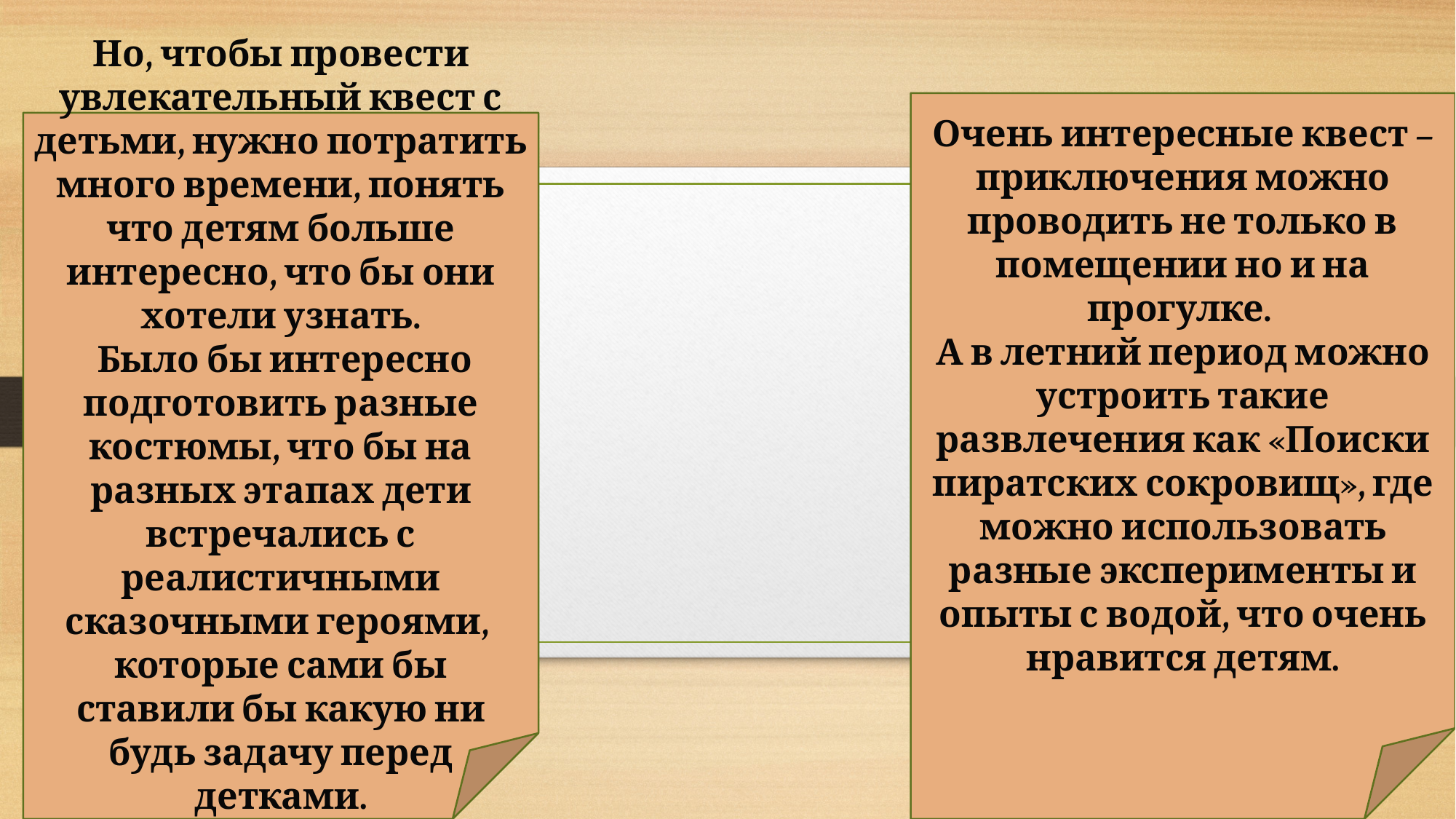

Очень интересные квест – приключения можно проводить не только в помещении но и на прогулке.
А в летний период можно устроить такие развлечения как «Поиски пиратских сокровищ», где можно использовать разные эксперименты и опыты с водой, что очень нравится детям.

Но, чтобы провести увлекательный квест с детьми, нужно потратить много времени, понять что детям больше интересно, что бы они хотели узнать.
 Было бы интересно подготовить разные костюмы, что бы на разных этапах дети встречались с реалистичными сказочными героями,  которые сами бы ставили бы какую ни будь задачу перед детками.